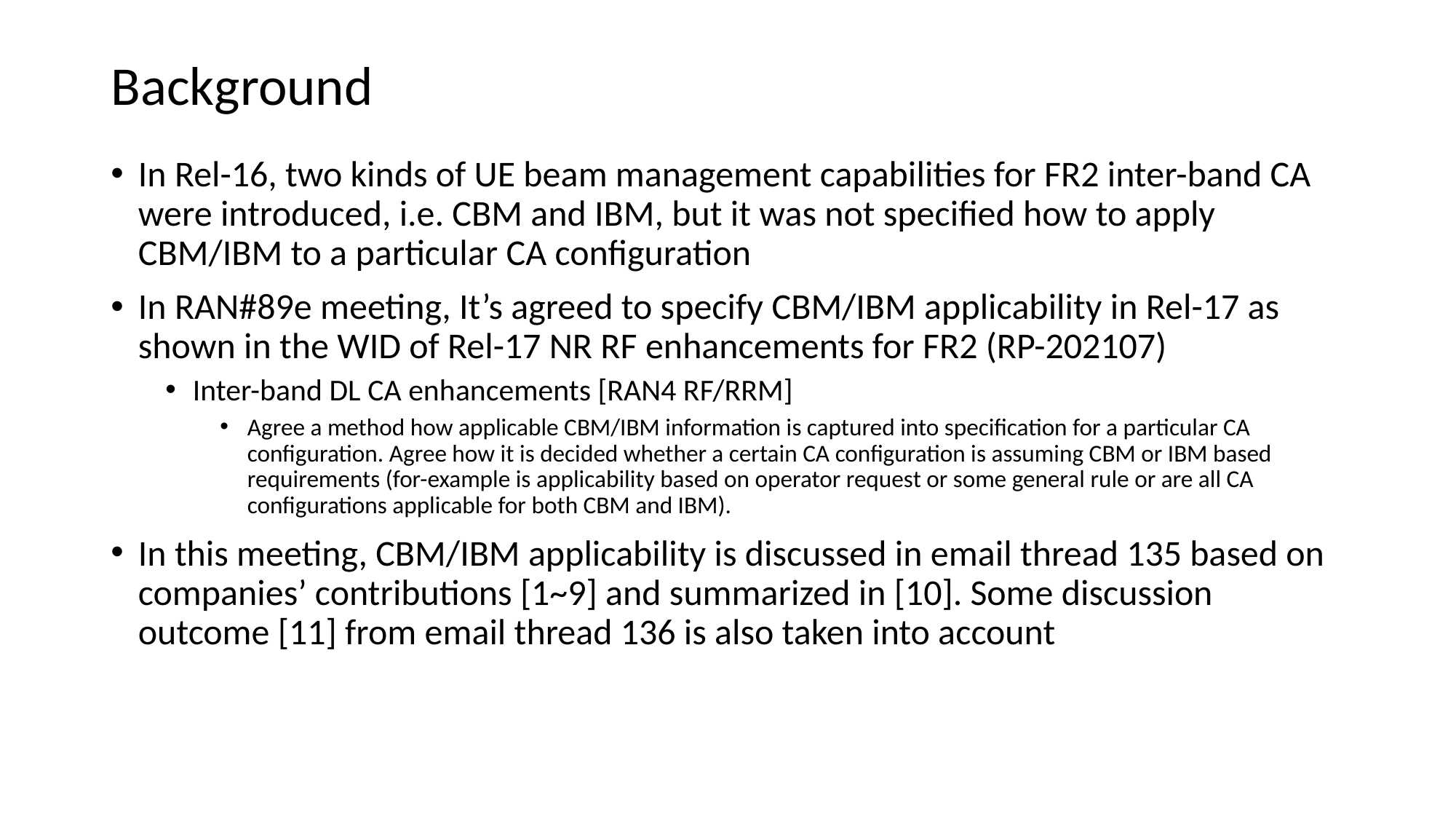

# Background
In Rel-16, two kinds of UE beam management capabilities for FR2 inter-band CA were introduced, i.e. CBM and IBM, but it was not specified how to apply CBM/IBM to a particular CA configuration
In RAN#89e meeting, It’s agreed to specify CBM/IBM applicability in Rel-17 as shown in the WID of Rel-17 NR RF enhancements for FR2 (RP-202107)
Inter-band DL CA enhancements [RAN4 RF/RRM]
Agree a method how applicable CBM/IBM information is captured into specification for a particular CA configuration. Agree how it is decided whether a certain CA configuration is assuming CBM or IBM based requirements (for-example is applicability based on operator request or some general rule or are all CA configurations applicable for both CBM and IBM).
In this meeting, CBM/IBM applicability is discussed in email thread 135 based on companies’ contributions [1~9] and summarized in [10]. Some discussion outcome [11] from email thread 136 is also taken into account